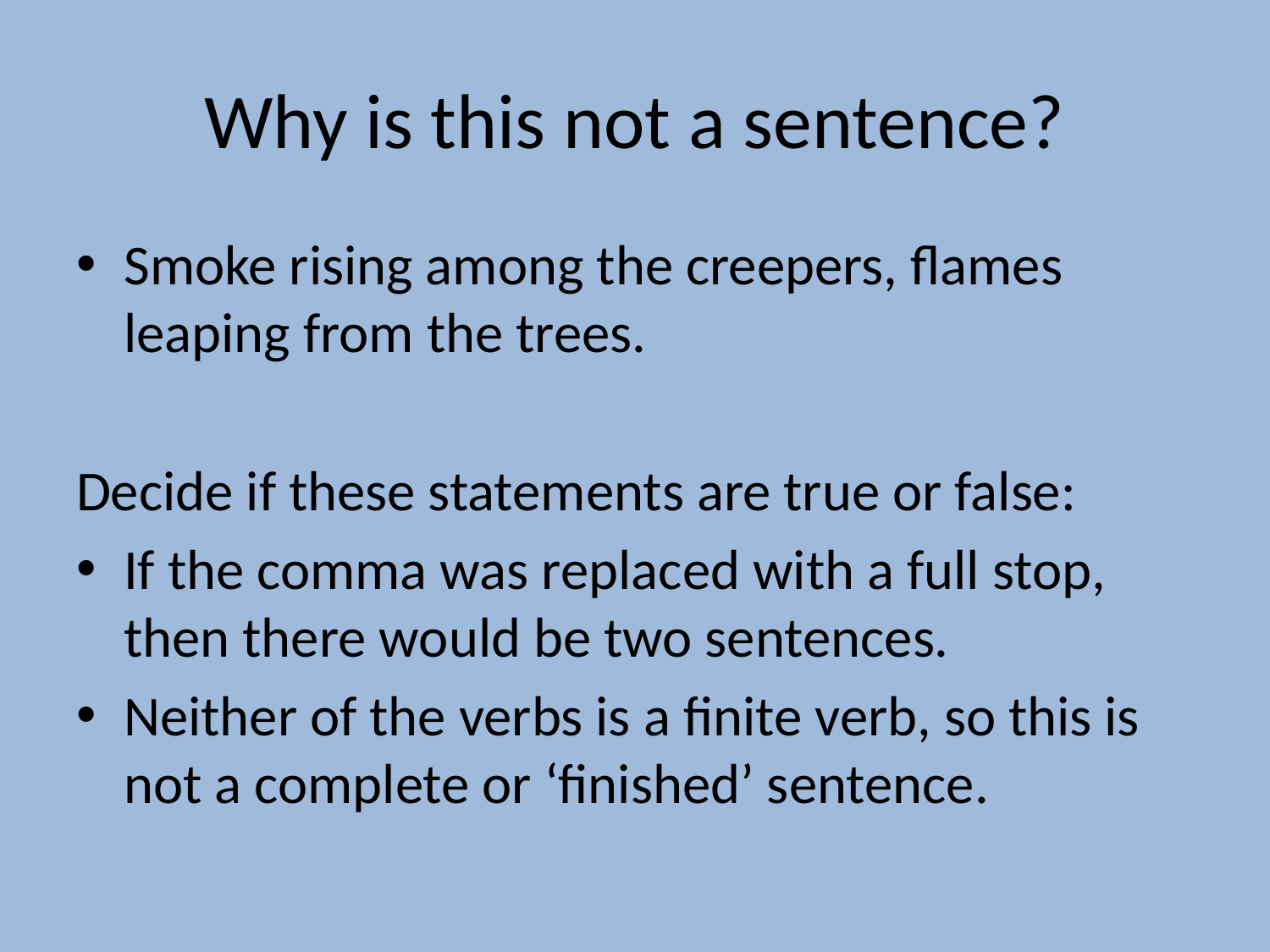

# Why is this not a sentence?
Smoke rising among the creepers, flames leaping from the trees.

Decide if these statements are true or false:
If the comma was replaced with a full stop, then there would be two sentences.
Neither of the verbs is a finite verb, so this is not a complete or ‘finished’ sentence.